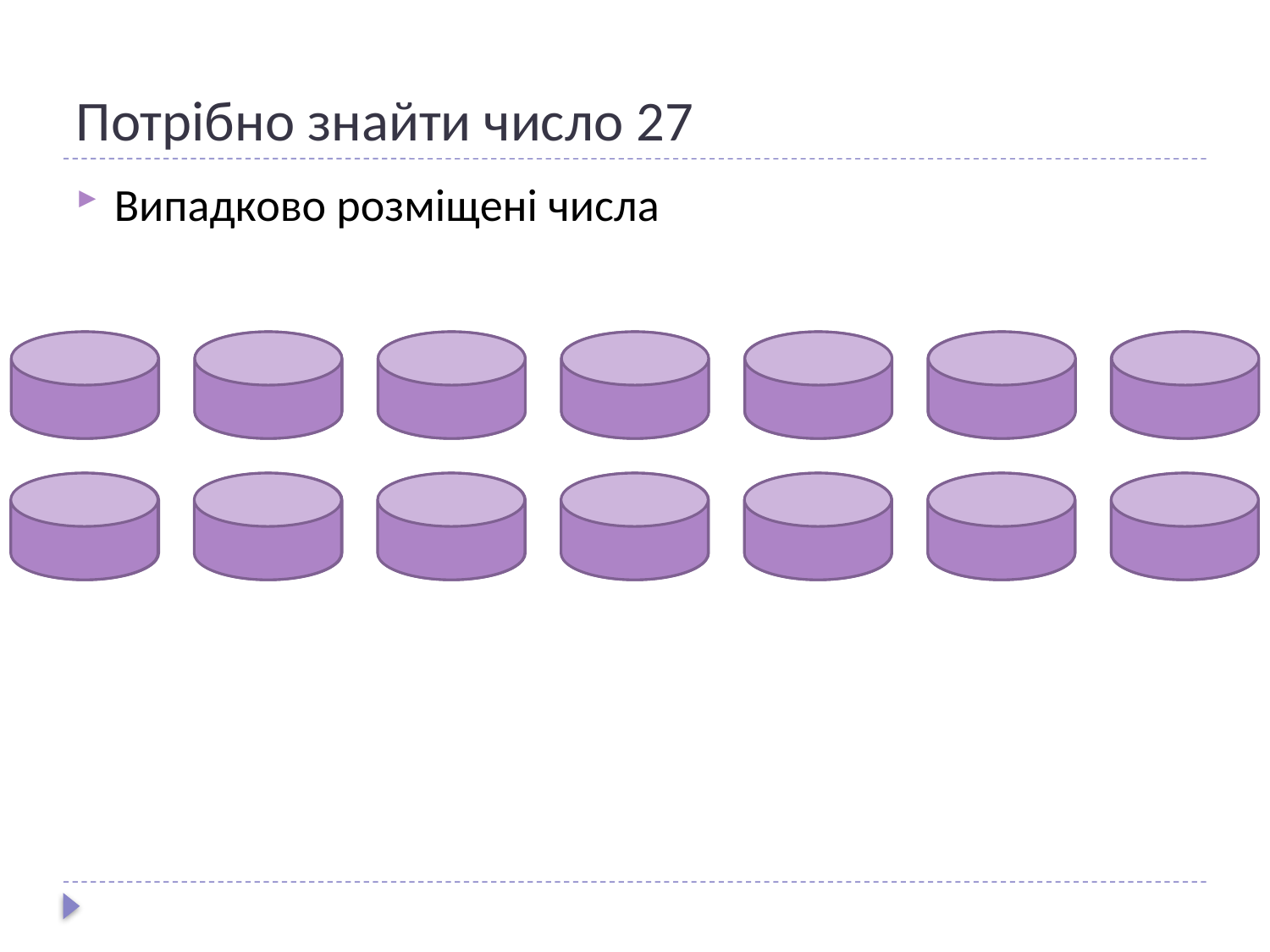

# Потрібно знайти число 27
Випадково розміщені числа

22

15

30

9

43

10

12

19

4

2

28

27

16

34